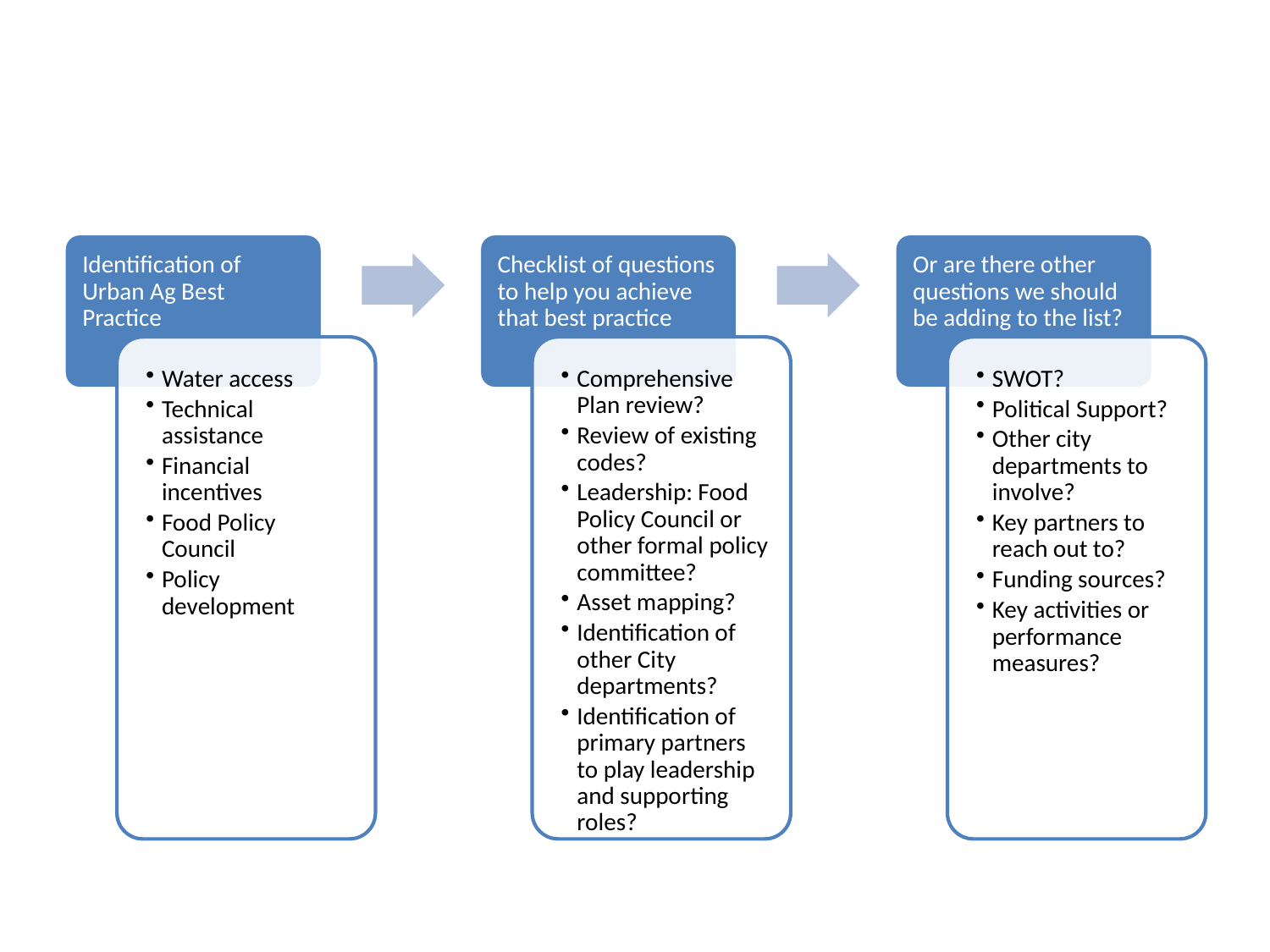

#
Identification of Urban Ag Best Practice
Water access
Technical assistance
Financial incentives
Food Policy Council
Policy development

Checklist of questions to help you achieve that best practice
Comprehensive Plan review?
Review of existing codes?
Leadership: Food Policy Council or other formal policy committee?
Asset mapping?
Identification of other City departments?
Identification of primary partners to play leadership and supporting roles?

Or are there other questions we should be adding to the list?
SWOT?
Political Support?
Other city departments to involve?
Key partners to reach out to?
Funding sources?
Key activities or performance measures?